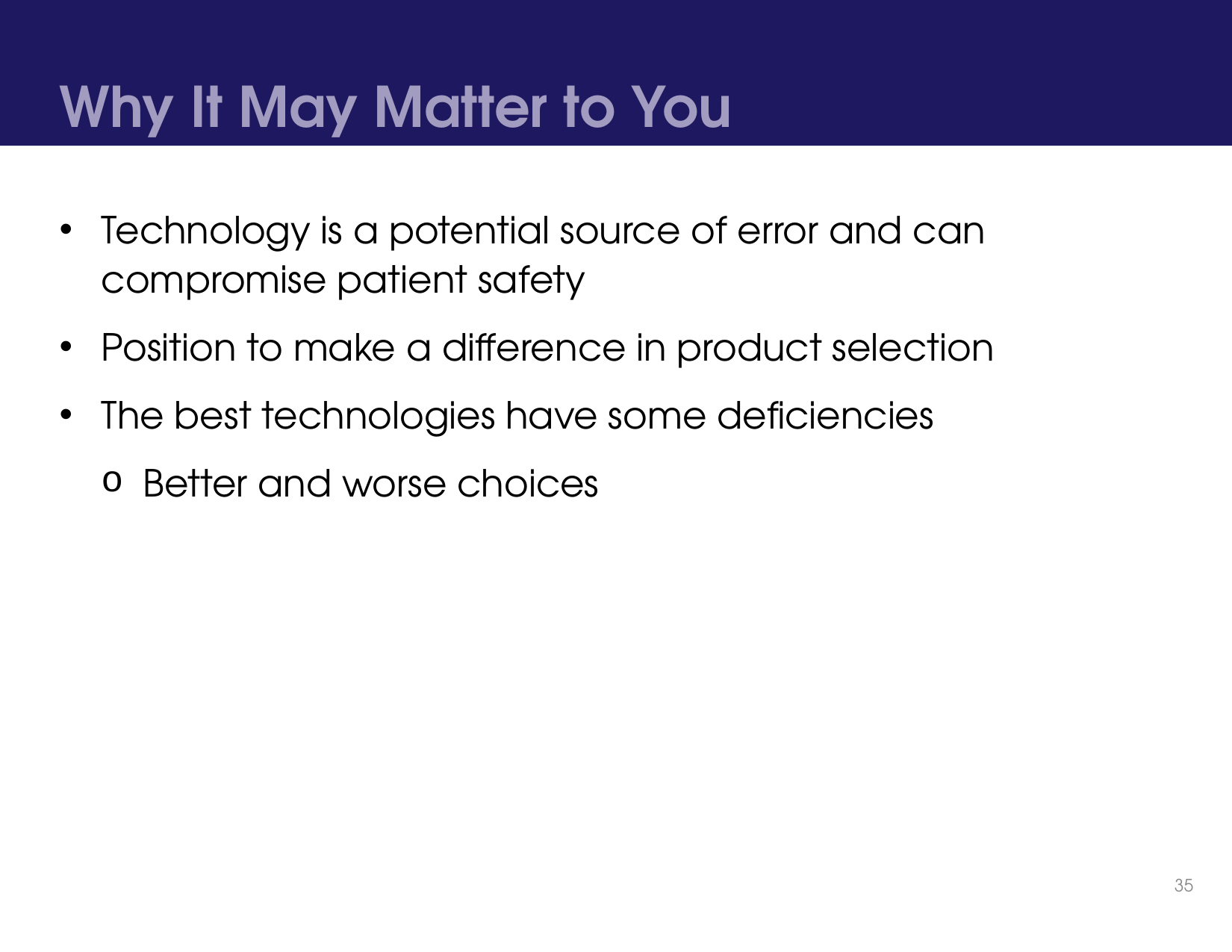

# Why It May Matter to You
Technology is a potential source of error and can compromise patient safety
Position to make a difference in product selection
The best technologies have some deficiencies
Better and worse choices

35